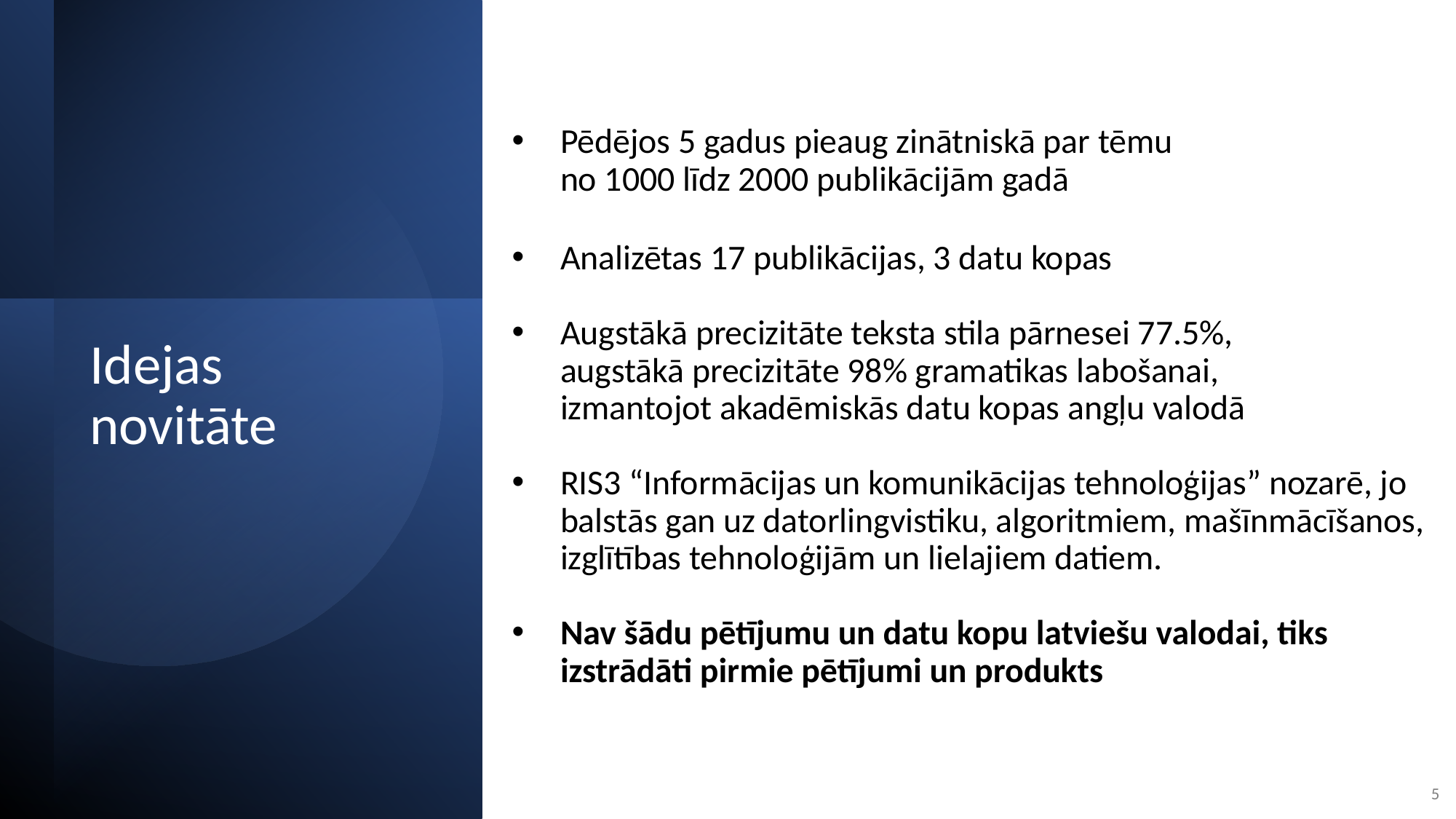

Pēdējos 5 gadus pieaug zinātniskā par tēmu
no 1000 līdz 2000 publikācijām gadā
Analizētas 17 publikācijas, 3 datu kopas
Augstākā precizitāte teksta stila pārnesei 77.5%,
augstākā precizitāte 98% gramatikas labošanai,
izmantojot akadēmiskās datu kopas angļu valodā
RIS3 “Informācijas un komunikācijas tehnoloģijas” nozarē, jo balstās gan uz datorlingvistiku, algoritmiem, mašīnmācīšanos, izglītības tehnoloģijām un lielajiem datiem.
Nav šādu pētījumu un datu kopu latviešu valodai, tiks izstrādāti pirmie pētījumi un produkts

# Idejas novitāte
5